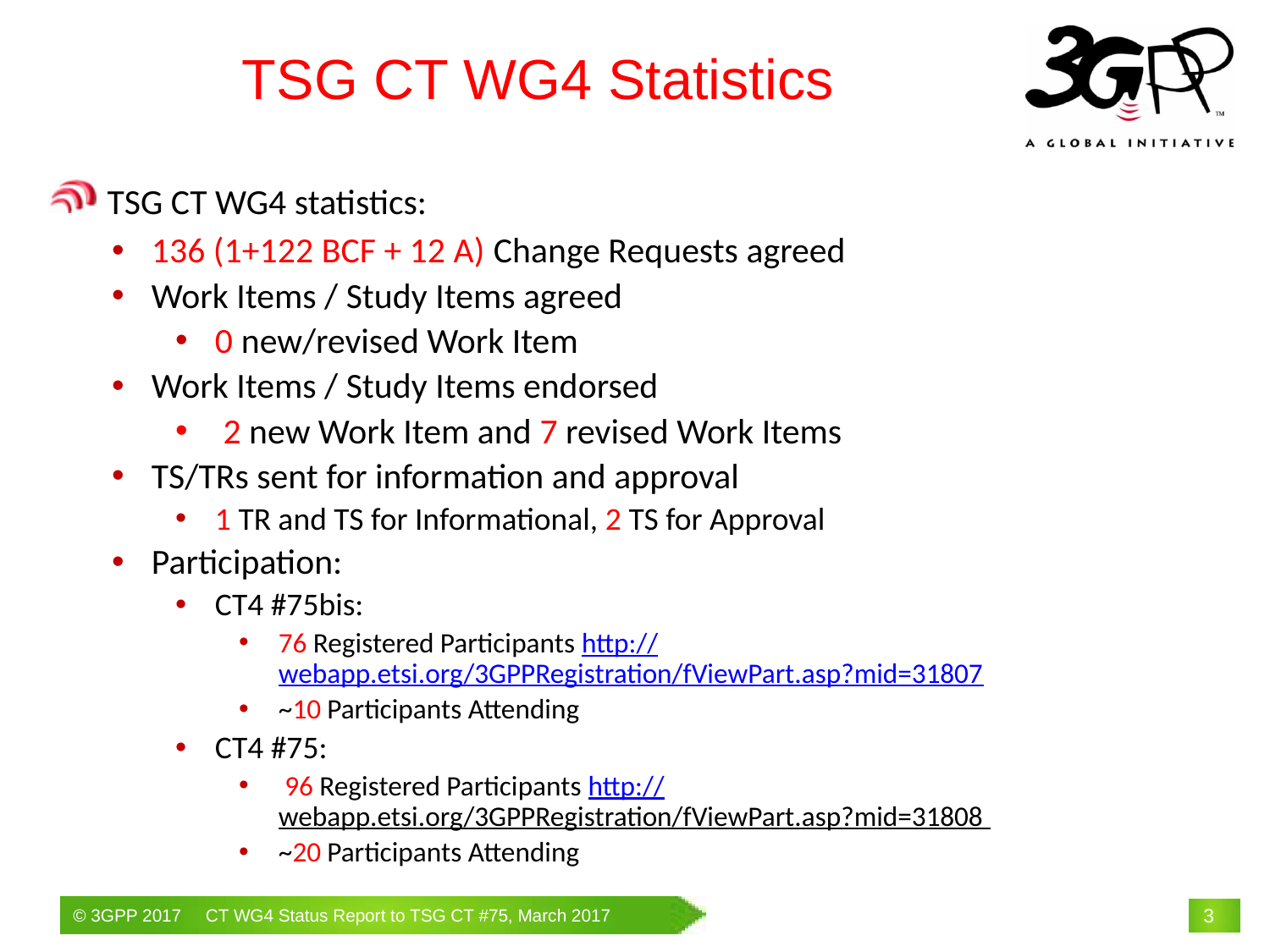

TSG CT WG4 Statistics
 TSG CT WG4 statistics:
136 (1+122 BCF + 12 A) Change Requests agreed
Work Items / Study Items agreed
0 new/revised Work Item
Work Items / Study Items endorsed
2 new Work Item and 7 revised Work Items
TS/TRs sent for information and approval
1 TR and TS for Informational, 2 TS for Approval
Participation:
CT4 #75bis:
76 Registered Participants http://webapp.etsi.org/3GPPRegistration/fViewPart.asp?mid=31807
~10 Participants Attending
CT4 #75:
 96 Registered Participants http://webapp.etsi.org/3GPPRegistration/fViewPart.asp?mid=31808
~20 Participants Attending